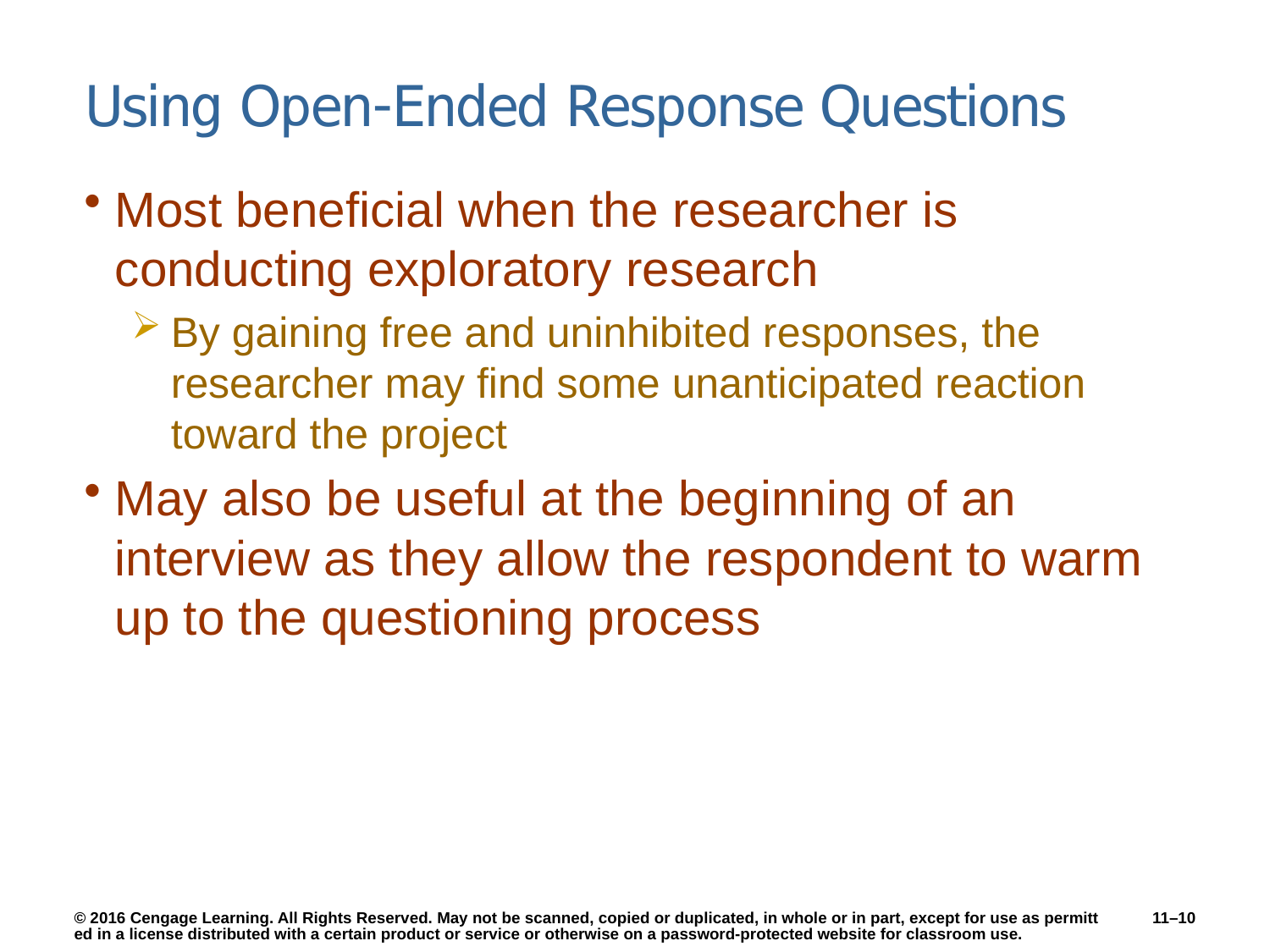

# Using Open-Ended Response Questions
Most beneficial when the researcher is conducting exploratory research
By gaining free and uninhibited responses, the researcher may find some unanticipated reaction toward the project
May also be useful at the beginning of an interview as they allow the respondent to warm up to the questioning process
11–10
© 2016 Cengage Learning. All Rights Reserved. May not be scanned, copied or duplicated, in whole or in part, except for use as permitted in a license distributed with a certain product or service or otherwise on a password-protected website for classroom use.